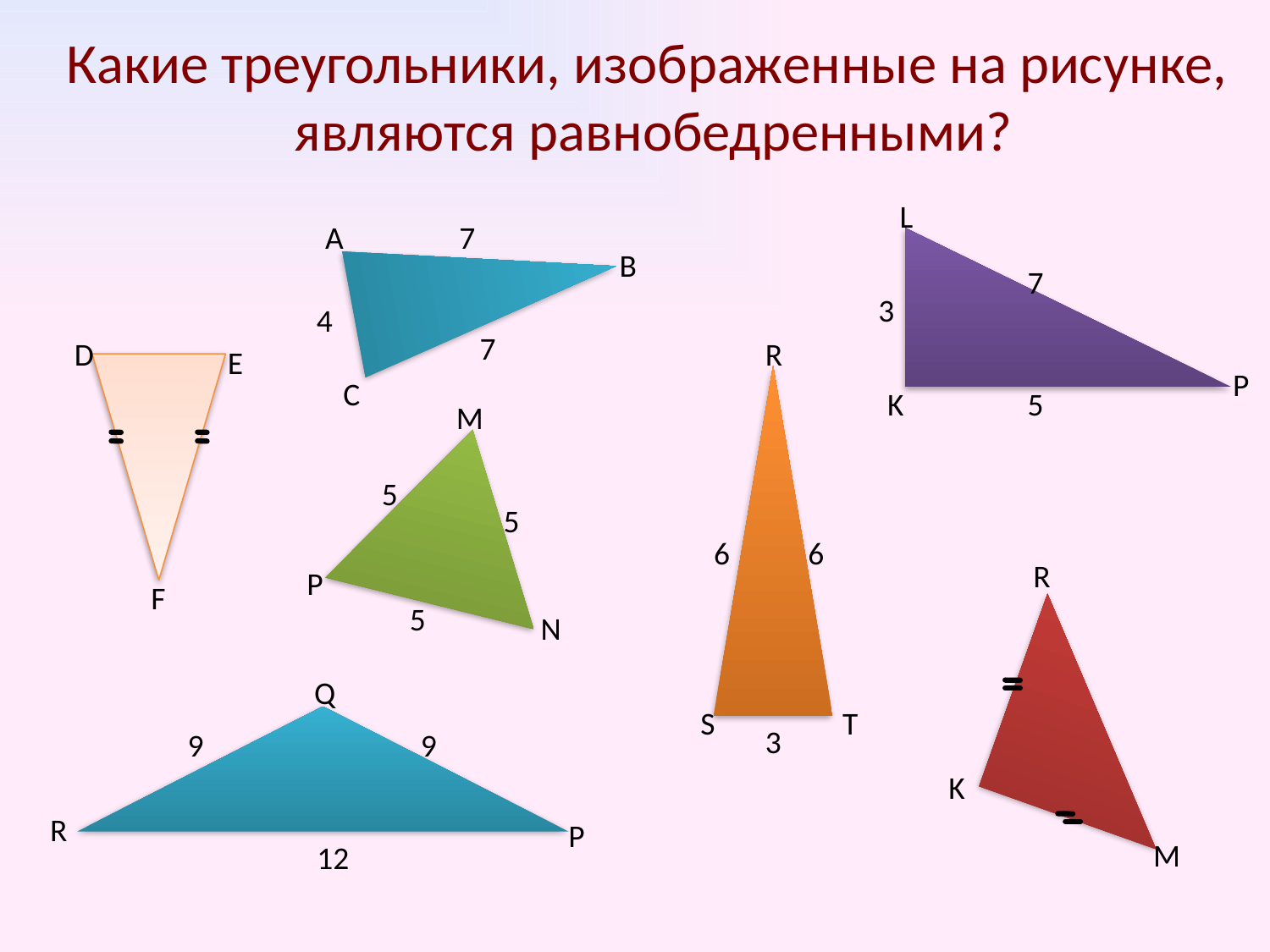

Какие треугольники, изображенные на рисунке,
являются равнобедренными?
L

7
3
P
K
5

А
В
С
7
4
7
D
E

F
R

6
6
S
T
3
M

5
5
P
5
N
R
K
M

Q

9
9
R
P
12